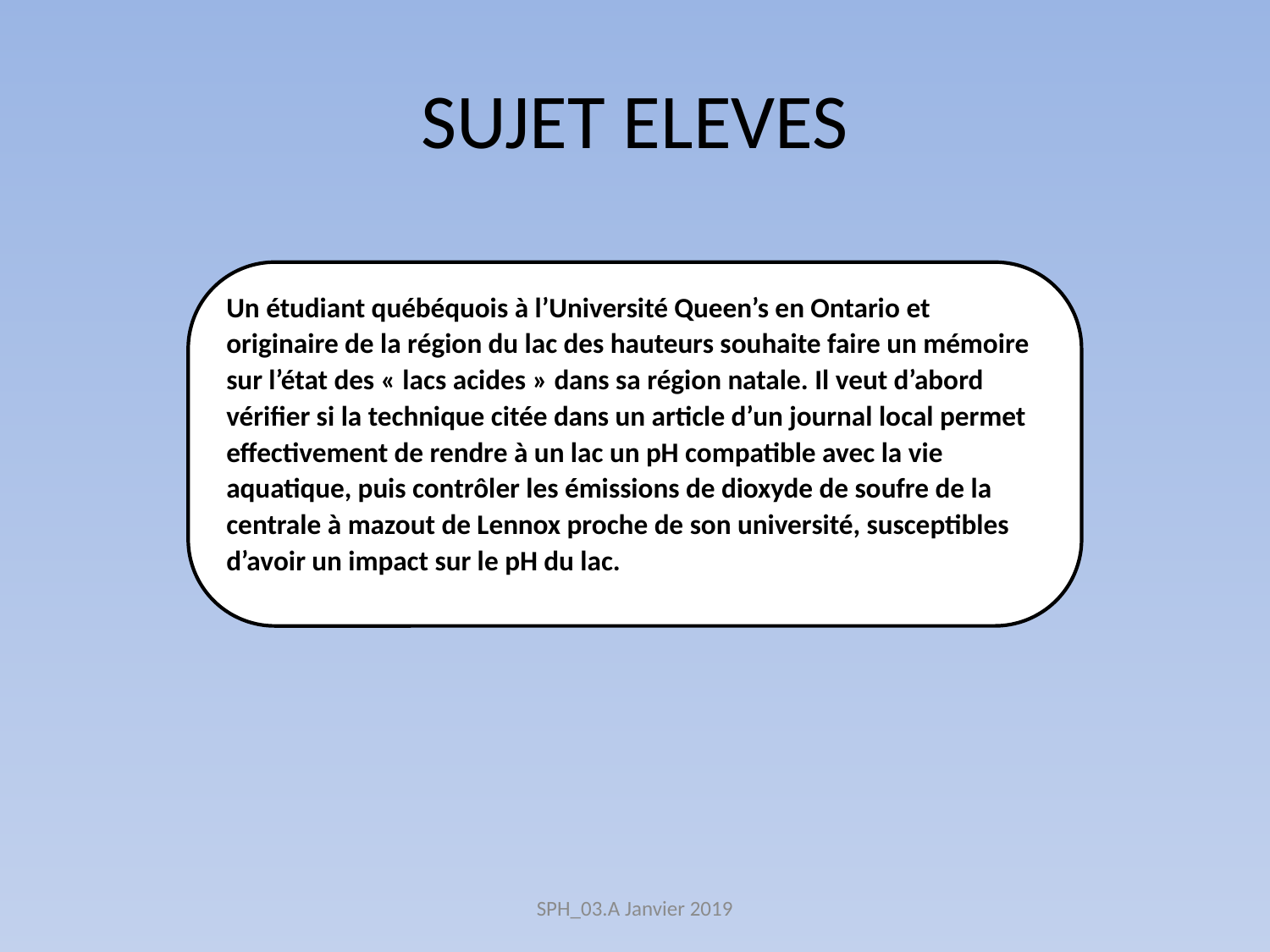

# SUJET ELEVES
Un étudiant québéquois à l’Université Queen’s en Ontario et originaire de la région du lac des hauteurs souhaite faire un mémoire sur l’état des « lacs acides » dans sa région natale. Il veut d’abord vérifier si la technique citée dans un article d’un journal local permet effectivement de rendre à un lac un pH compatible avec la vie aquatique, puis contrôler les émissions de dioxyde de soufre de la centrale à mazout de Lennox proche de son université, susceptibles d’avoir un impact sur le pH du lac.

SPH_03.A Janvier 2019